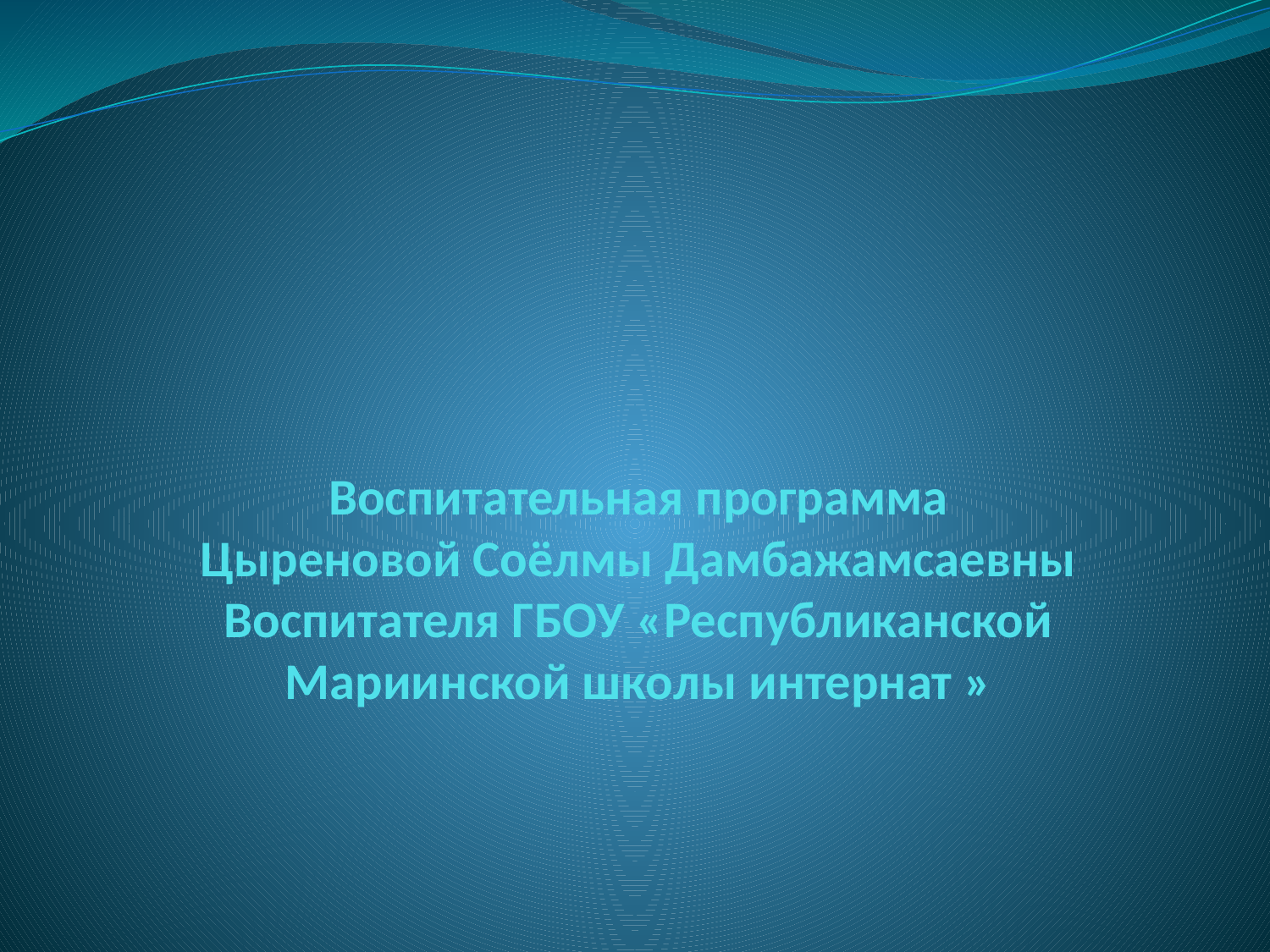

# Воспитательная программа Цыреновой Соёлмы Дамбажамсаевны Воспитателя ГБОУ «Республиканской Мариинской школы интернат »